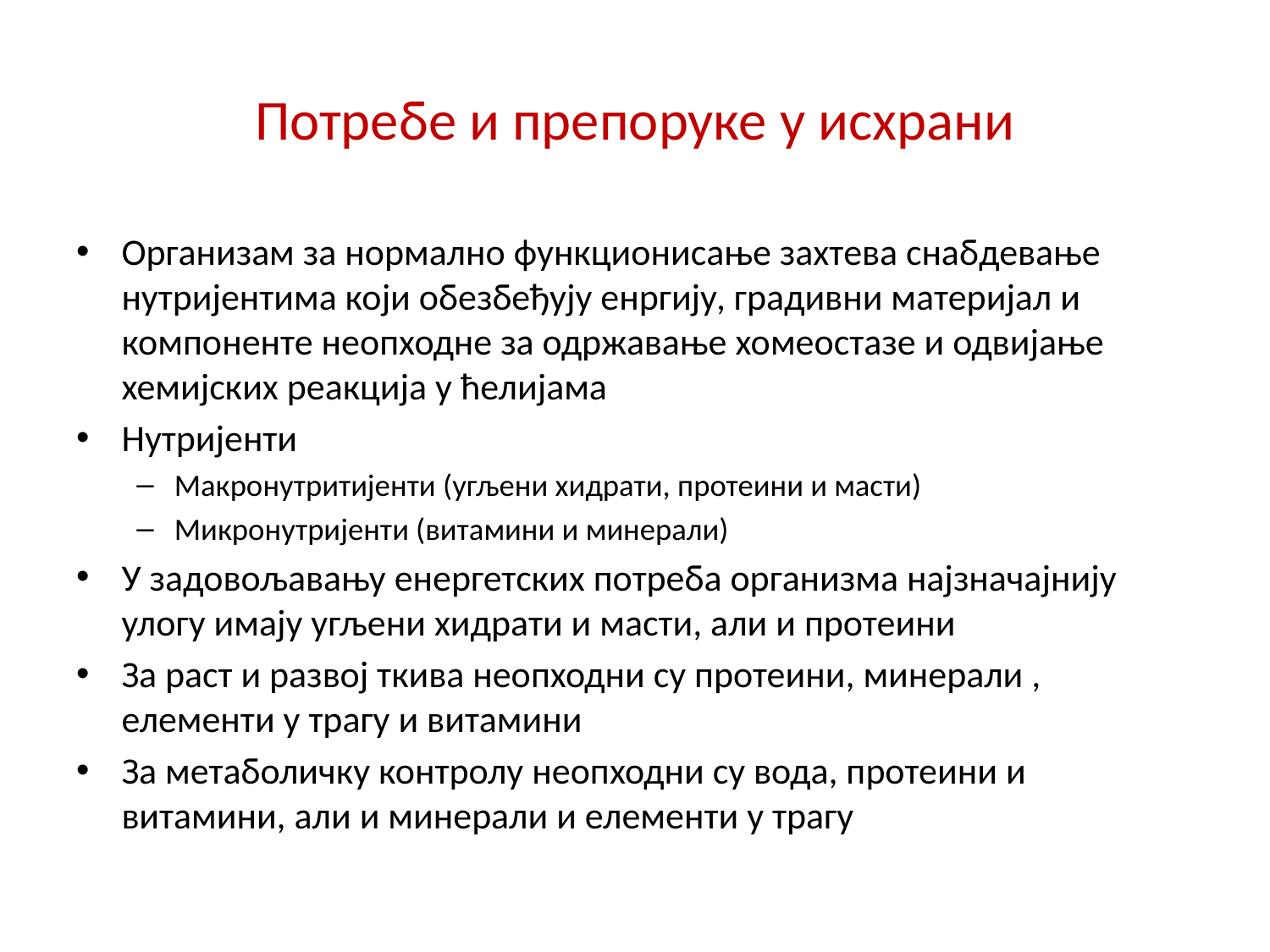

# Потребе и препоруке у исхрани
Организам за нормално функционисање захтева снабдевање нутријентима који обезбеђују енргију, градивни материјал и компоненте неопходне за одржавање хомеостазе и одвијање хемијских реакција у ћелијама
Нутријенти
Макронутритијенти (угљени хидрати, протеини и масти)
Микронутријенти (витамини и минерали)
У задовољавању енергетских потреба организма најзначајнију улогу имају угљени хидрати и масти, али и протеини
За раст и развој ткива неопходни су протеини, минерали , елементи у трагу и витамини
За метаболичку контролу неопходни су вода, протеини и витамини, али и минерали и елементи у трагу